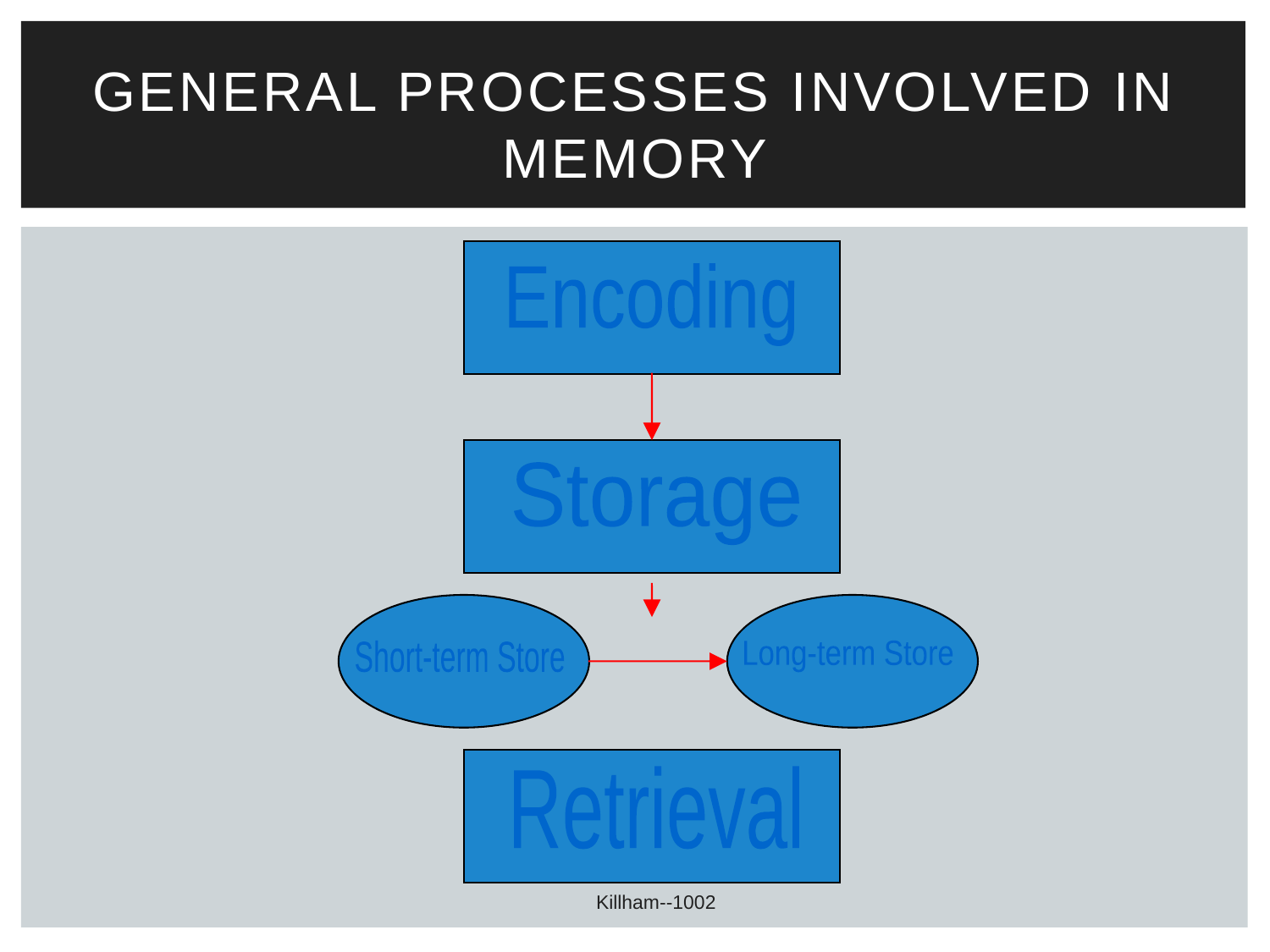

# General Processes Involved in Memory

Encoding

Storage

Short-term Store
Long-term Store

Retrieval
Killham--1002